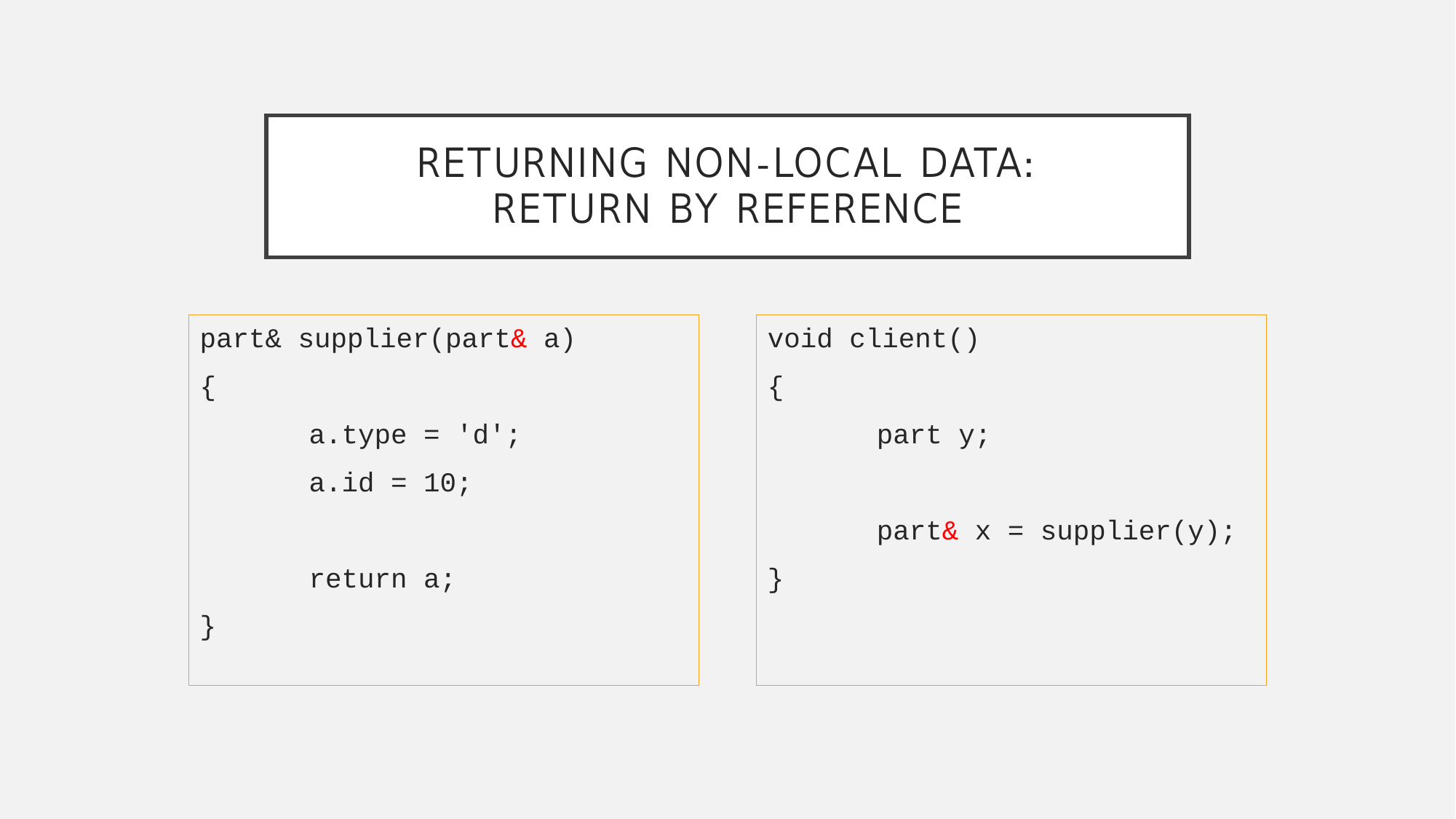

# Returning Non-Local Data: Return By Reference
part& supplier(part& a)
{
	a.type = 'd';
	a.id = 10;

	return a;
}
void client()
{
	part y;

	part& x = supplier(y);
}